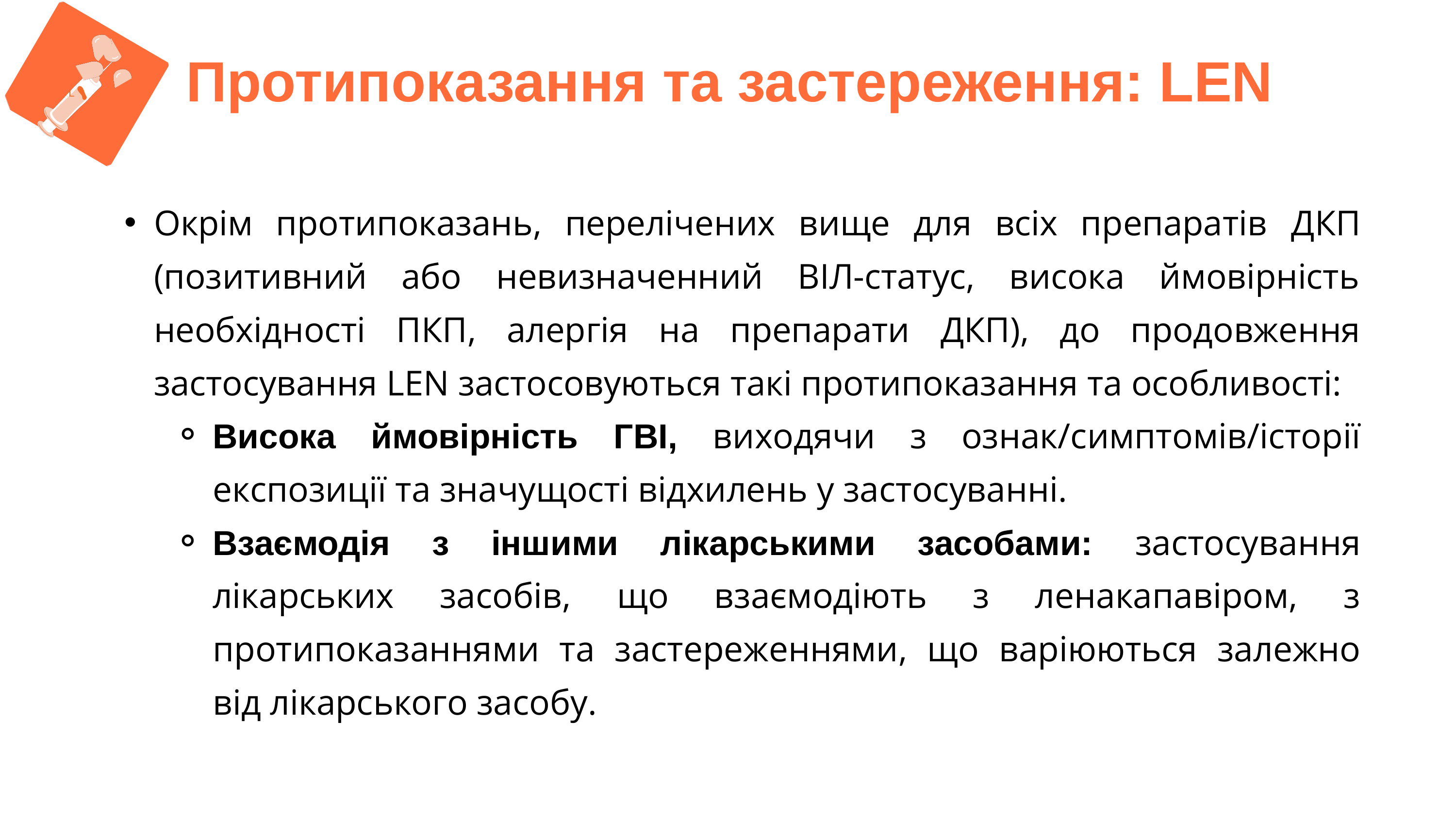

L
Протипоказання та застереження: LEN
Окрім протипоказань, перелічених вище для всіх препаратів ДКП (позитивний або невизначенний ВІЛ-статус, висока ймовірність необхідності ПКП, алергія на препарати ДКП), до продовження застосування LEN застосовуються такі протипоказання та особливості:
Висока ймовірність ГВІ, виходячи з ознак/симптомів/історії експозиції та значущості відхилень у застосуванні.
Взаємодія з іншими лікарськими засобами: застосування лікарських засобів, що взаємодіють з ленакапавіром, з протипоказаннями та застереженнями, що варіюються залежно від лікарського засобу.